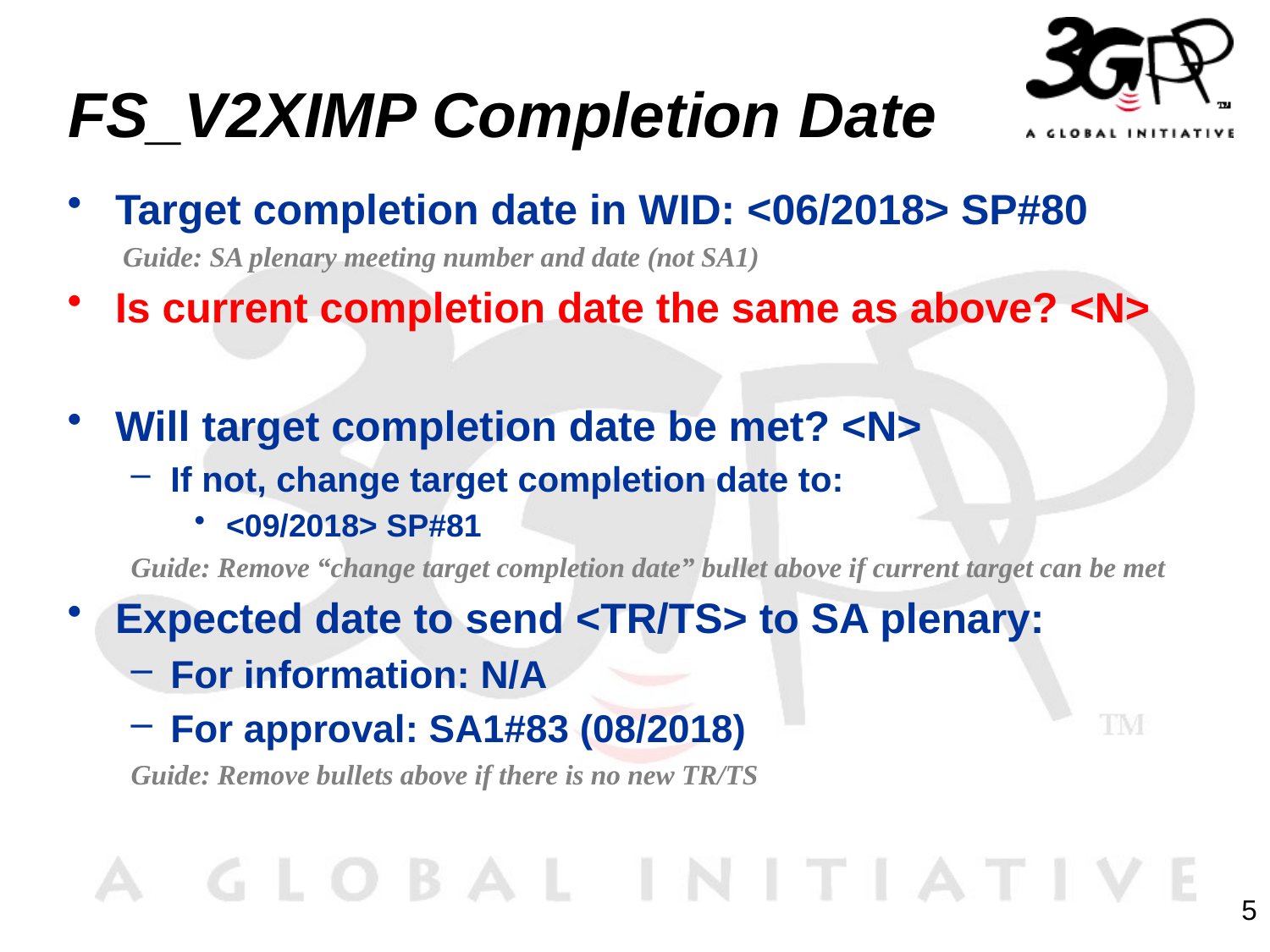

# FS_V2XIMP Completion Date
Target completion date in WID: <06/2018> SP#80
Guide: SA plenary meeting number and date (not SA1)
Is current completion date the same as above? <N>

Will target completion date be met? <N>
If not, change target completion date to:
<09/2018> SP#81
Guide: Remove “change target completion date” bullet above if current target can be met
Expected date to send <TR/TS> to SA plenary:
For information: N/A
For approval: SA1#83 (08/2018)
Guide: Remove bullets above if there is no new TR/TS

5